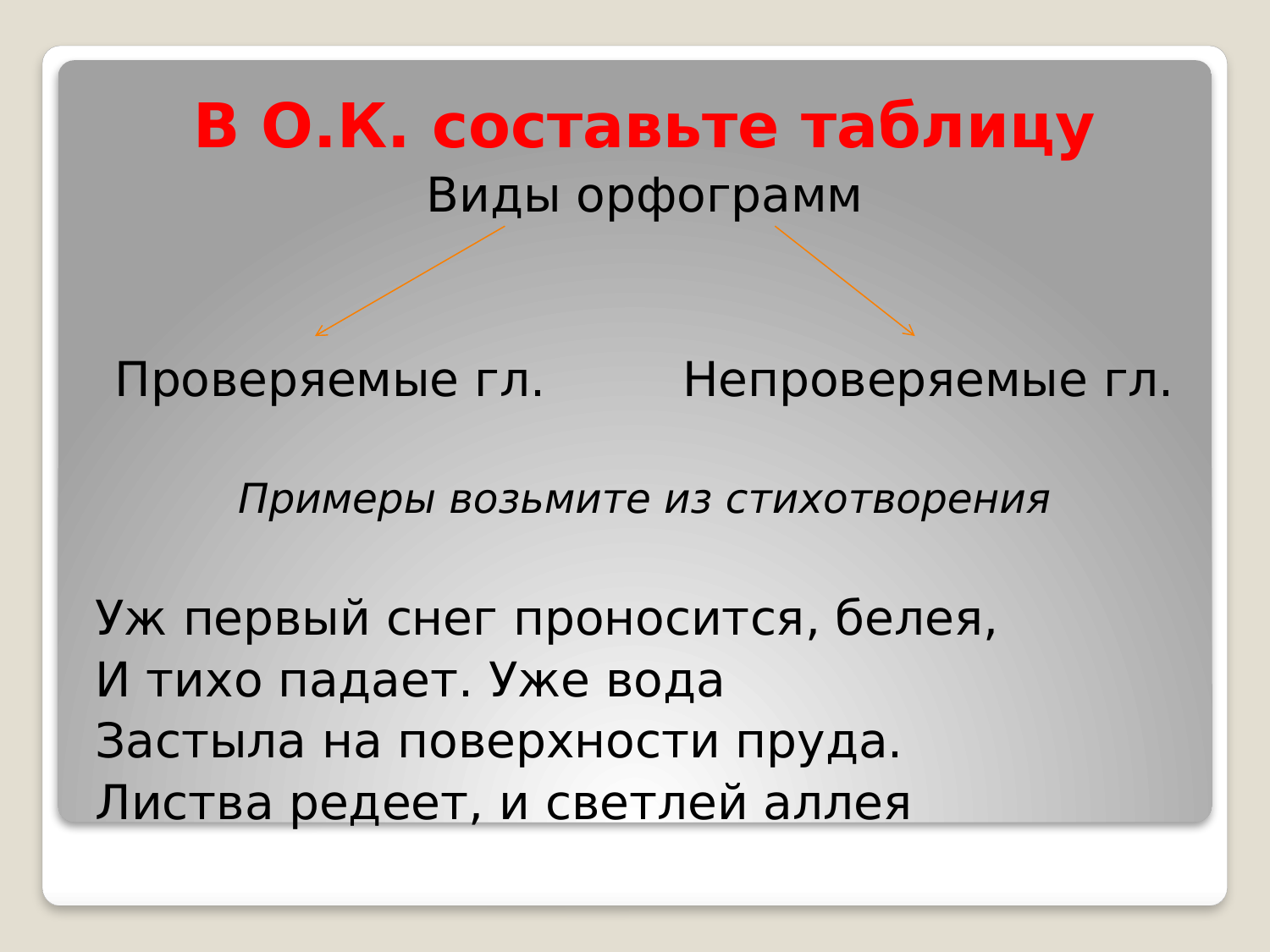

В О.К. составьте таблицу
Виды орфограмм

Проверяемые гл.         Непроверяемые гл.

Примеры возьмите из стихотворения

Уж первый снег проносится, белея,
И тихо падает. Уже вода
Застыла на поверхности пруда.
Листва редеет, и светлей аллея